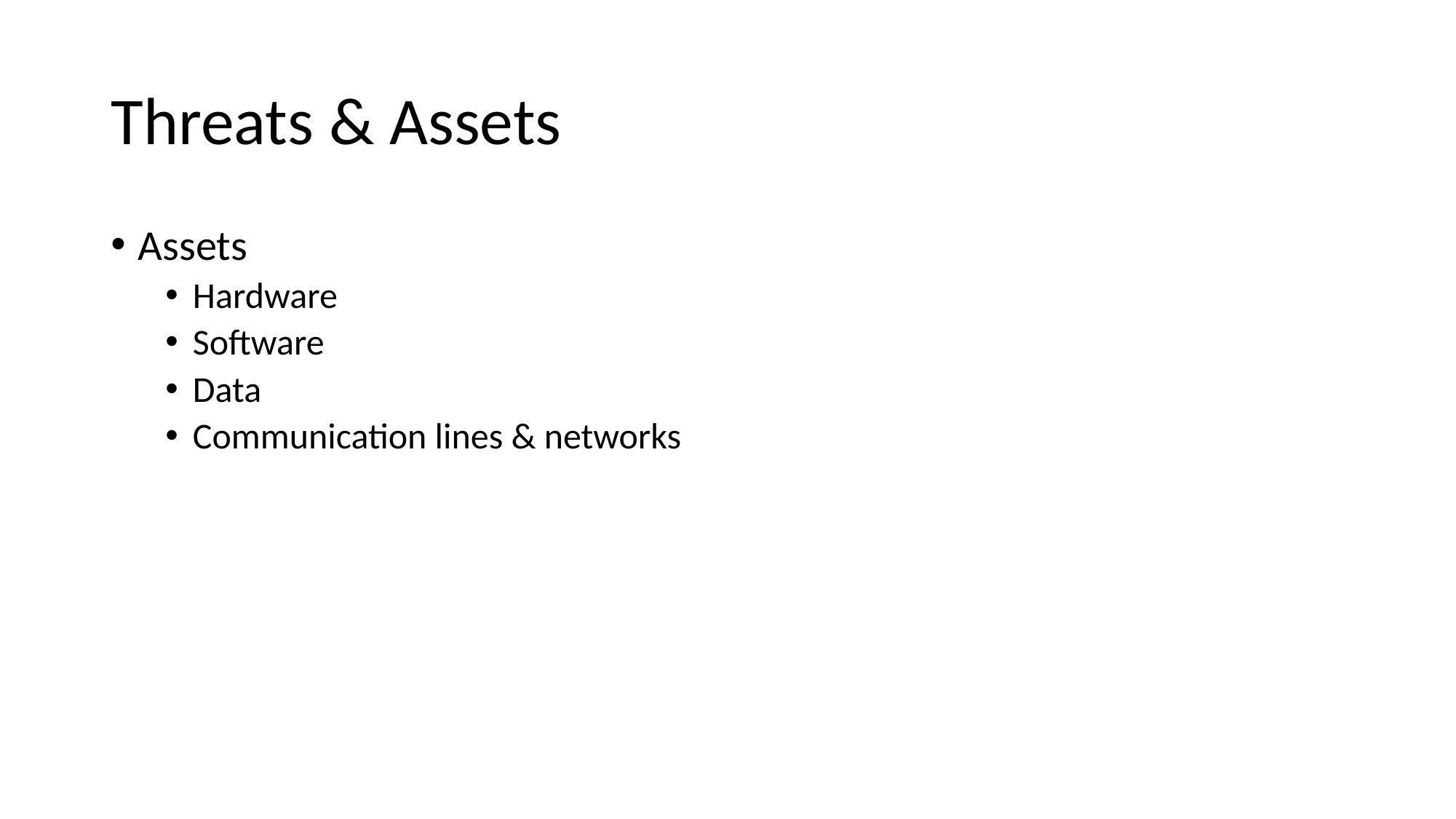

# Threats & Assets
Assets
Hardware
Software
Data
Communication lines & networks